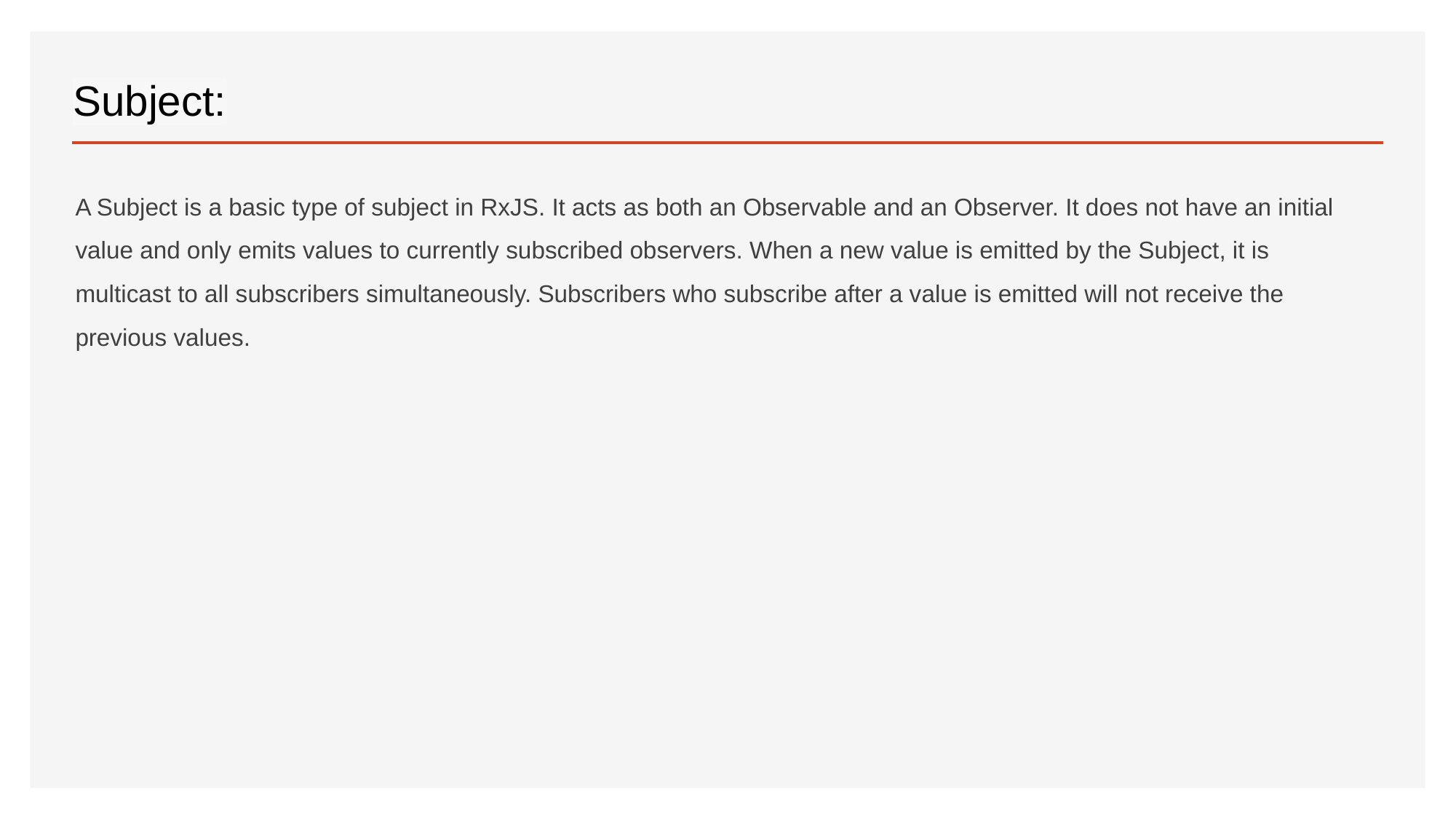

# Subject:
A Subject is a basic type of subject in RxJS. It acts as both an Observable and an Observer. It does not have an initial value and only emits values to currently subscribed observers. When a new value is emitted by the Subject, it is multicast to all subscribers simultaneously. Subscribers who subscribe after a value is emitted will not receive the previous values.